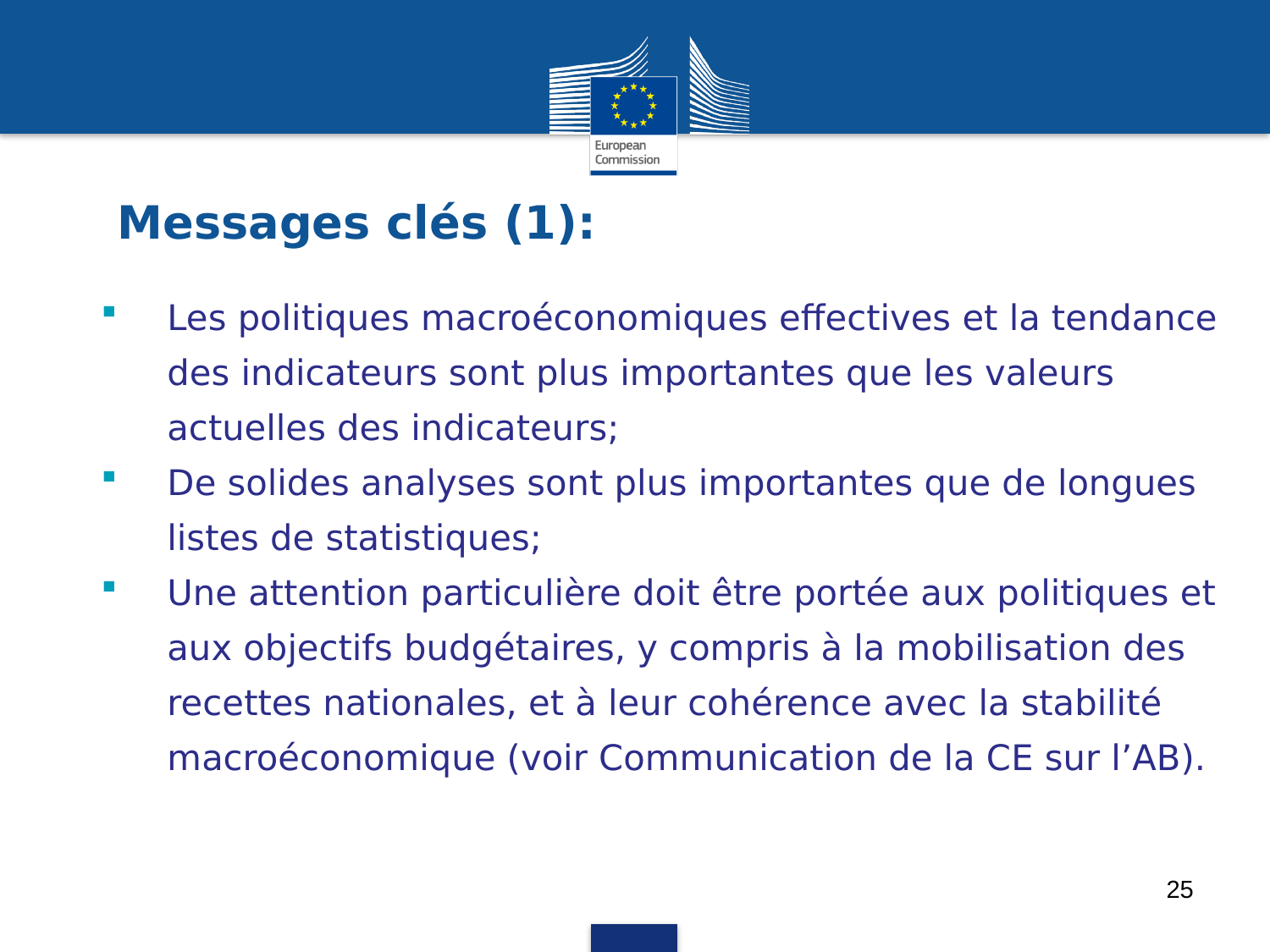

# Messages clés (1):
Les politiques macroéconomiques effectives et la tendance des indicateurs sont plus importantes que les valeurs actuelles des indicateurs;
De solides analyses sont plus importantes que de longues listes de statistiques;
Une attention particulière doit être portée aux politiques et aux objectifs budgétaires, y compris à la mobilisation des recettes nationales, et à leur cohérence avec la stabilité macroéconomique (voir Communication de la CE sur l’AB).

25